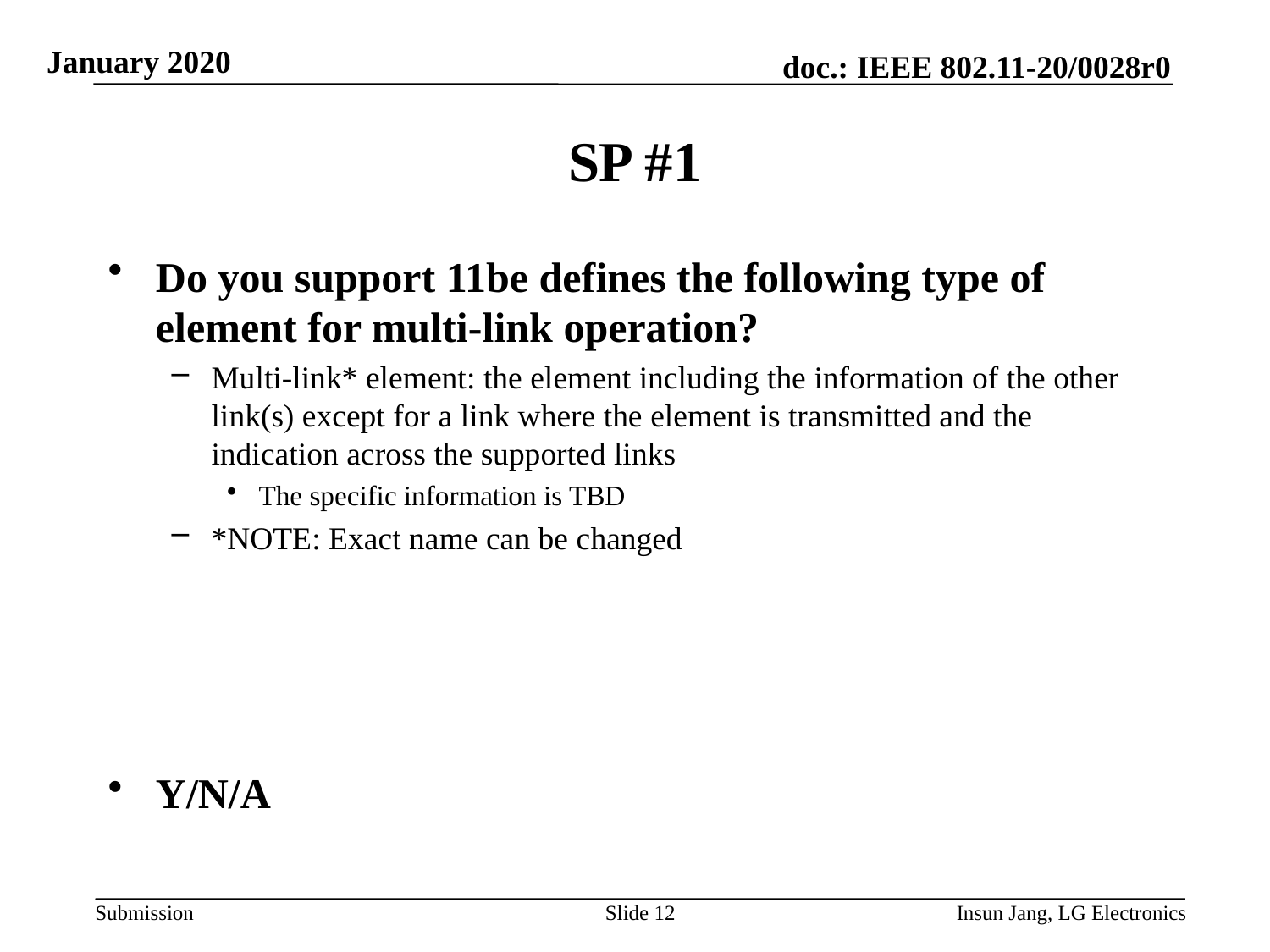

# SP #1
Do you support 11be defines the following type of element for multi-link operation?
Multi-link* element: the element including the information of the other link(s) except for a link where the element is transmitted and the indication across the supported links
The specific information is TBD
*NOTE: Exact name can be changed

Y/N/A
Slide 12
Insun Jang, LG Electronics